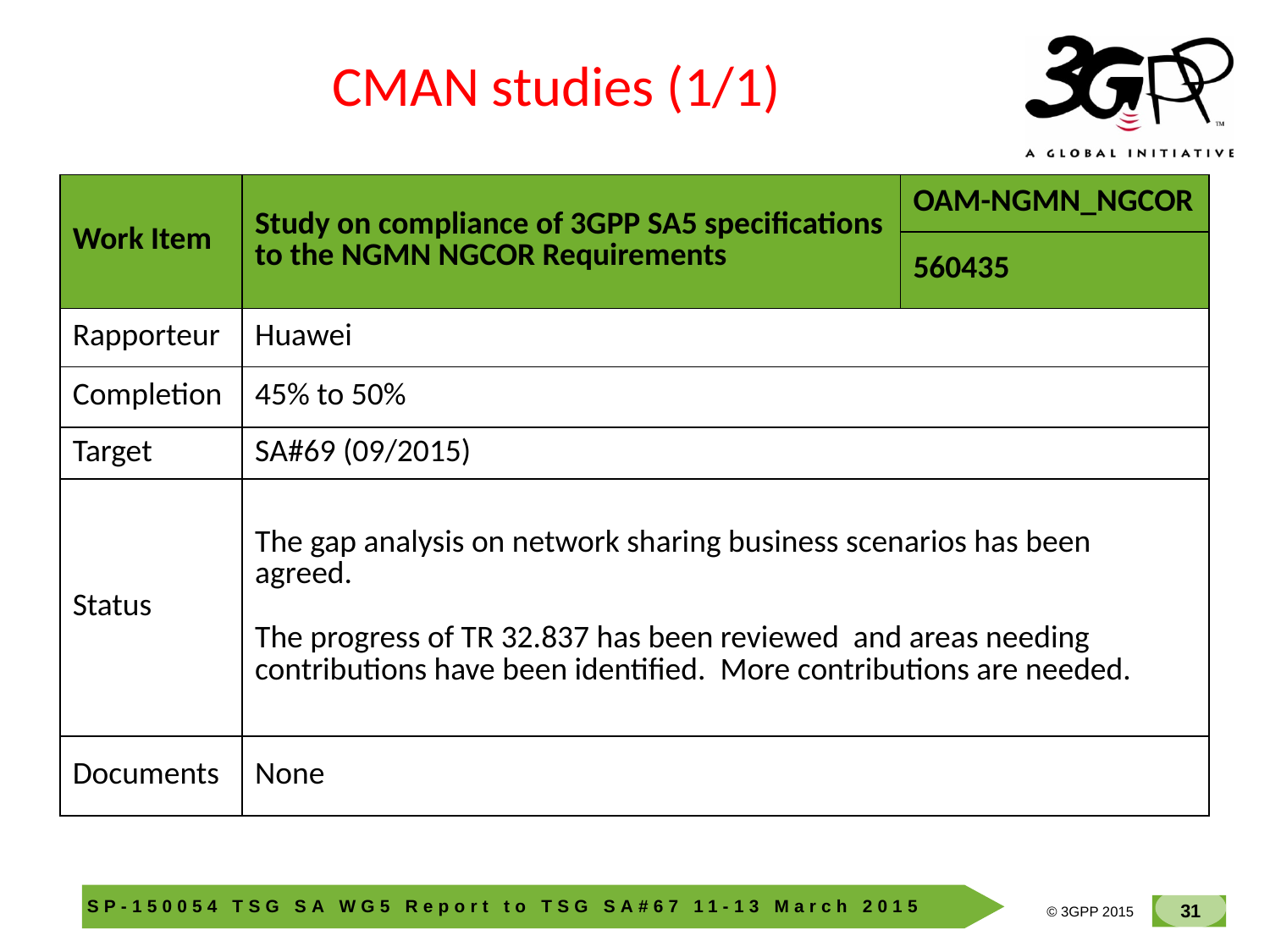

CMAN studies (1/1)
| Work Item | Study on compliance of 3GPP SA5 specifications to the NGMN NGCOR Requirements | OAM-NGMN\_NGCOR |
| --- | --- | --- |
|  |  | 560435 |
| Rapporteur | Huawei |  |
| Completion | 45% to 50% |  |
| Target | SA#69 (09/2015) |  |
| Status | The gap analysis on network sharing business scenarios has been agreed. The progress of TR 32.837 has been reviewed and areas needing contributions have been identified. More contributions are needed. |  |
| Documents | None |  |